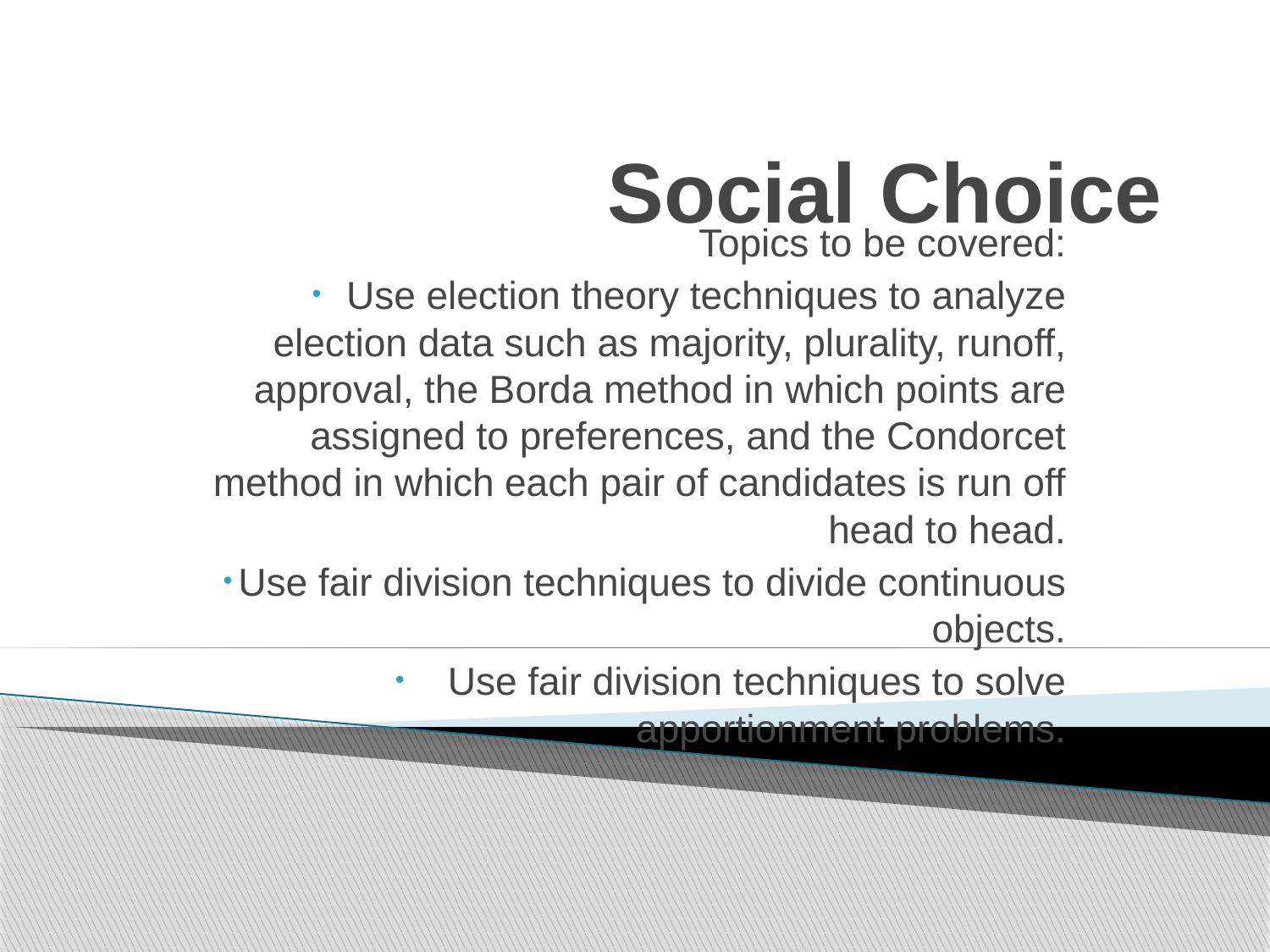

# Social Choice
Topics to be covered:
Use election theory techniques to analyze election data such as majority, plurality, runoff, approval, the Borda method in which points are assigned to preferences, and the Condorcet method in which each pair of candidates is run off head to head.
Use fair division techniques to divide continuous objects.
Use fair division techniques to solve apportionment problems.